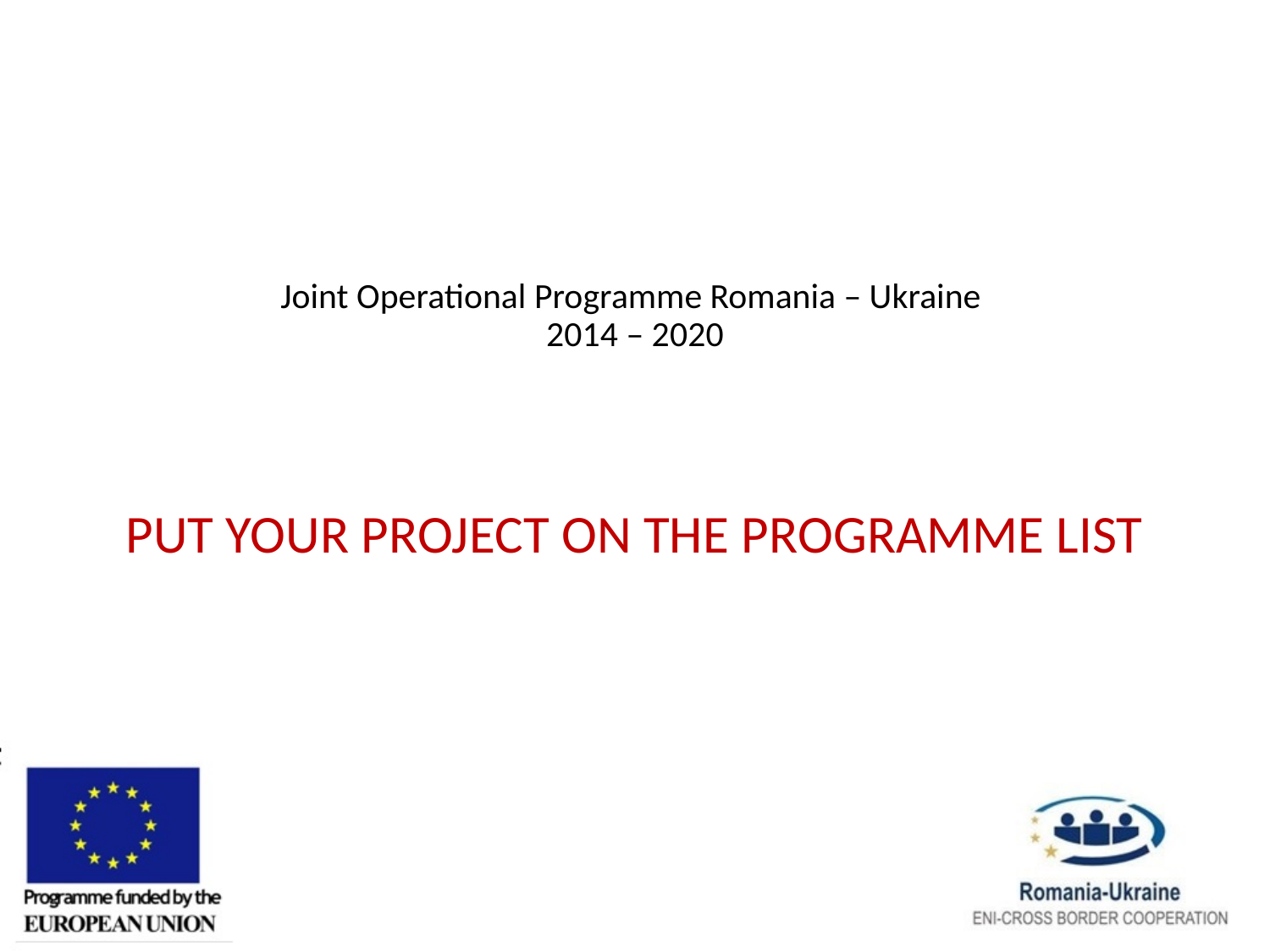

# Joint Operational Programme Romania – Ukraine 2014 – 2020 PUT YOUR PROJECT ON THE PROGRAMME LIST